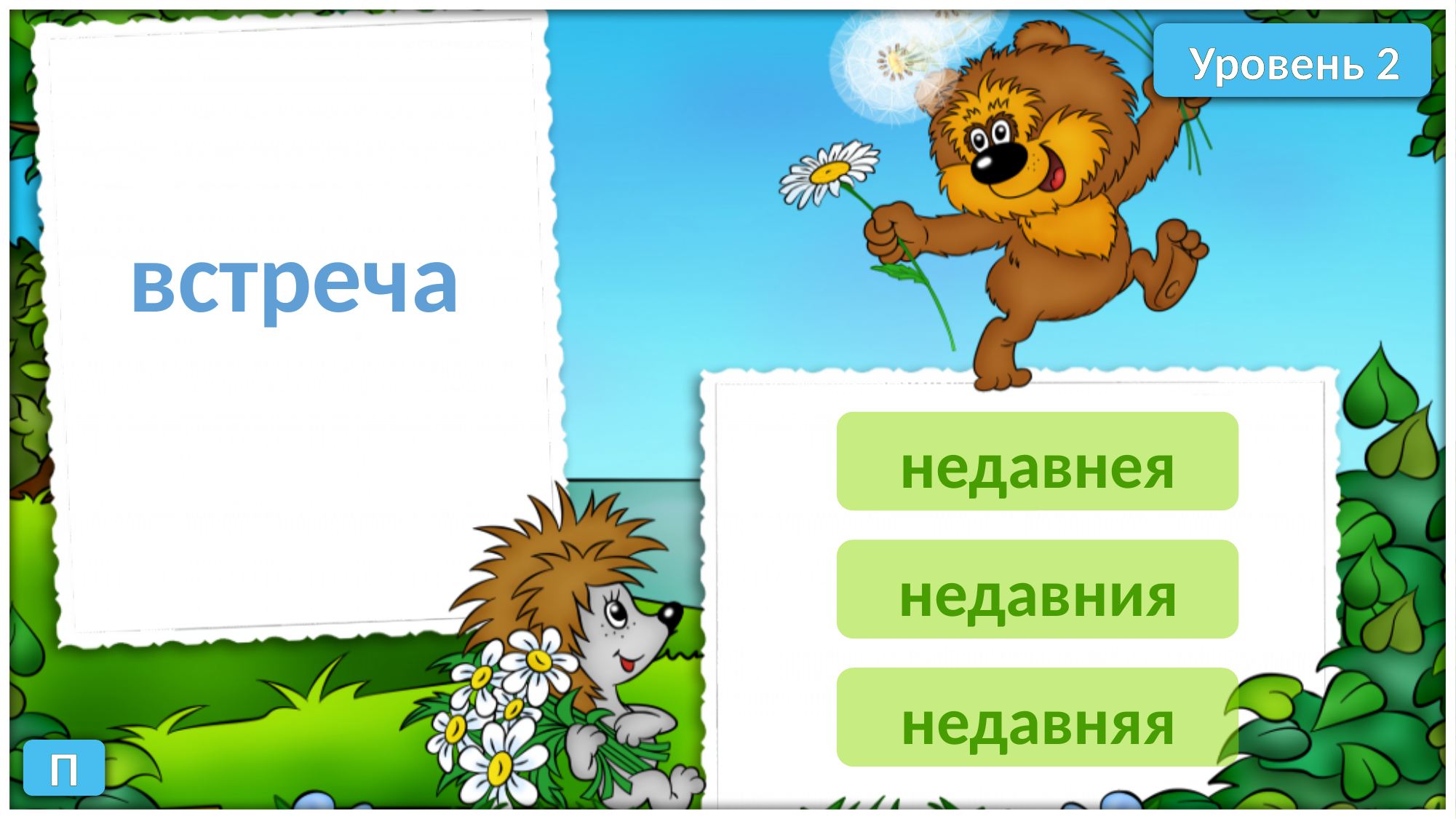

Уровень 2
встреча

недавнея

недавния

недавняя
П